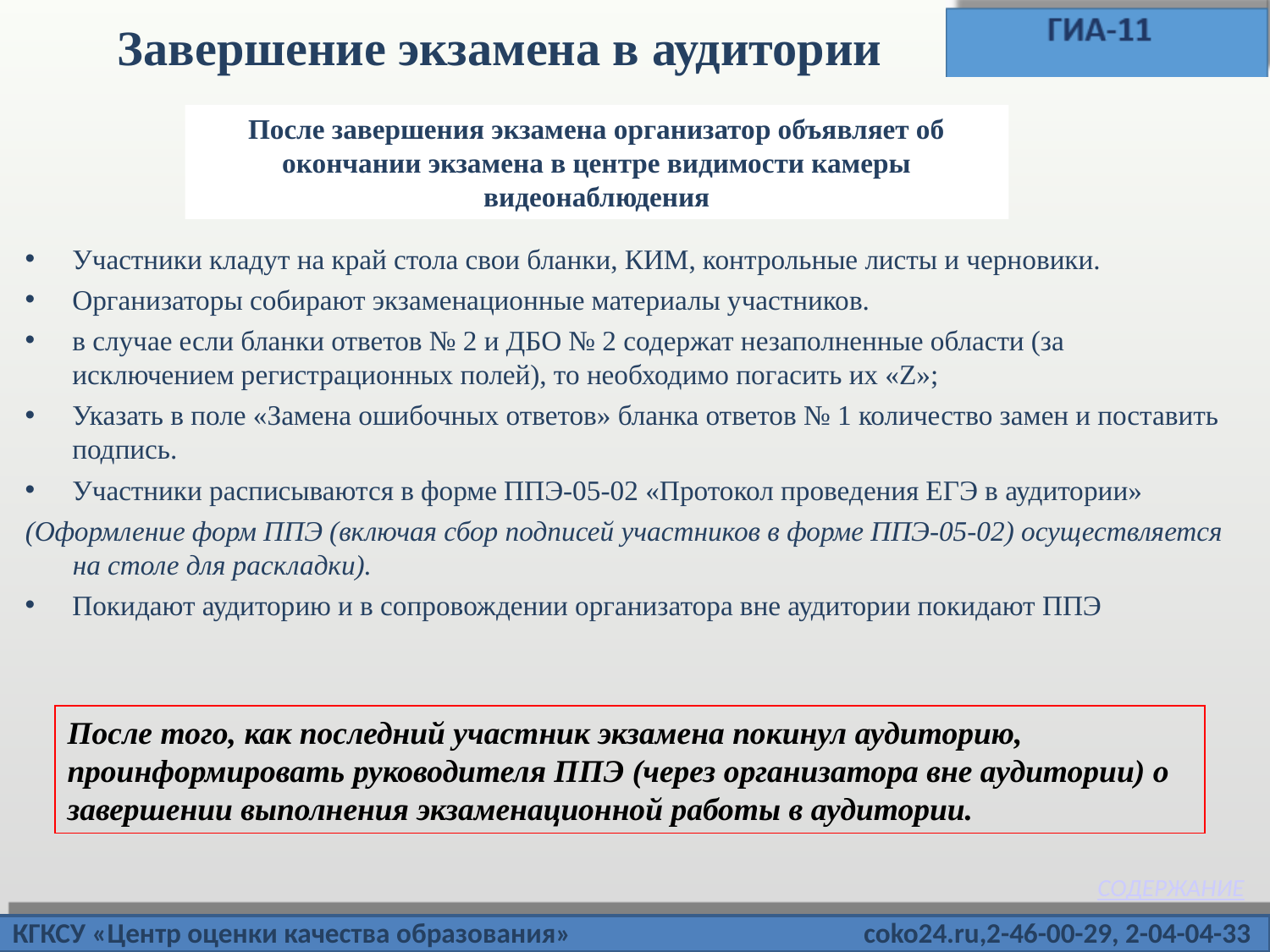

Завершение экзамена в аудитории
После завершения экзамена организатор объявляет об окончании экзамена в центре видимости камеры видеонаблюдения
Участники кладут на край стола свои бланки, КИМ, контрольные листы и черновики.
Организаторы собирают экзаменационные материалы участников.
в случае если бланки ответов № 2 и ДБО № 2 содержат незаполненные области (за исключением регистрационных полей), то необходимо погасить их «Z»;
Указать в поле «Замена ошибочных ответов» бланка ответов № 1 количество замен и поставить подпись.
Участники расписываются в форме ППЭ-05-02 «Протокол проведения ЕГЭ в аудитории»
(Оформление форм ППЭ (включая сбор подписей участников в форме ППЭ-05-02) осуществляется на столе для раскладки).
Покидают аудиторию и в сопровождении организатора вне аудитории покидают ППЭ
После того, как последний участник экзамена покинул аудиторию, проинформировать руководителя ППЭ (через организатора вне аудитории) о завершении выполнения экзаменационной работы в аудитории.
СОДЕРЖАНИЕ